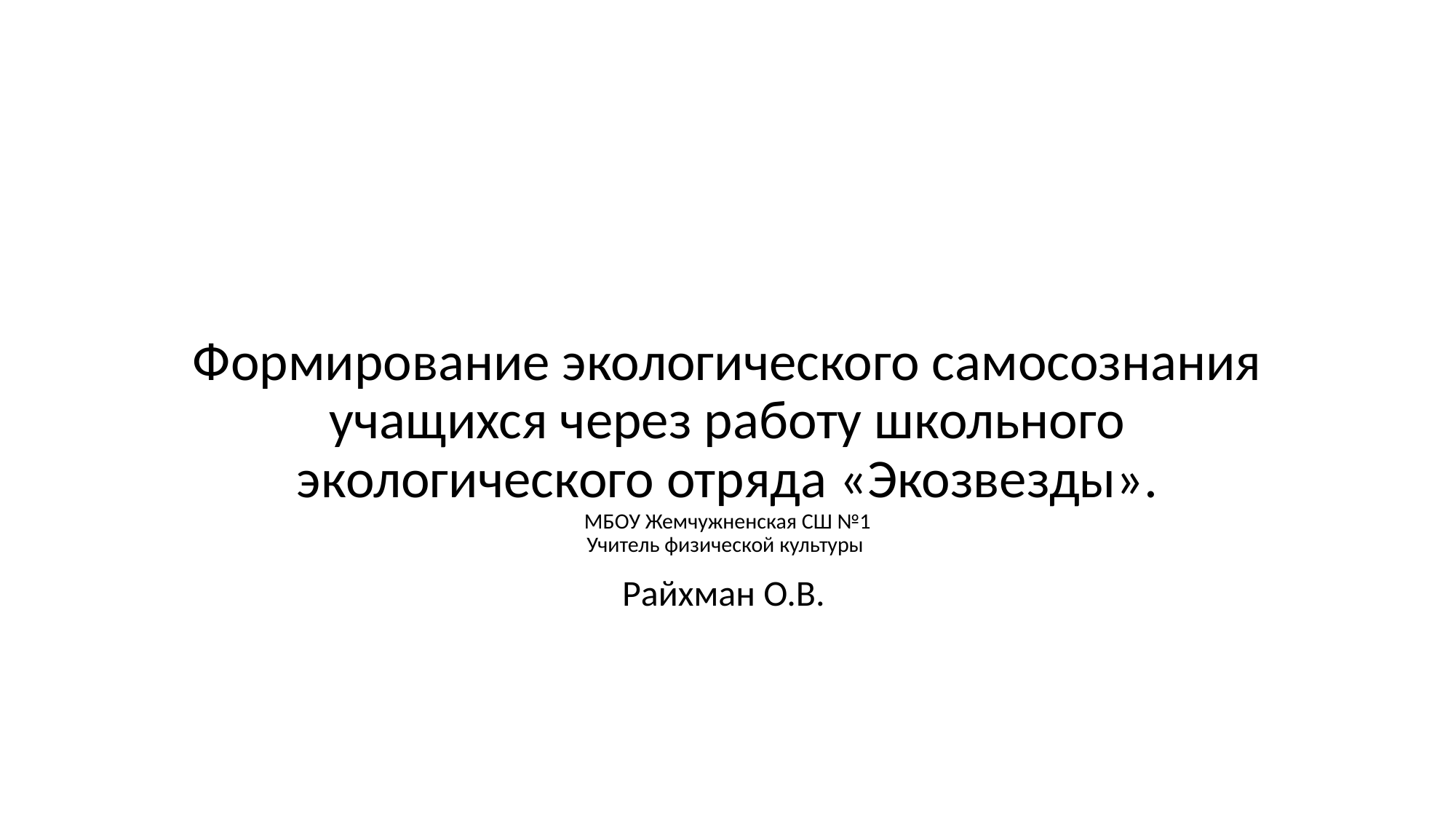

# Формирование экологического самосознания учащихся через работу школьного экологического отряда «Экозвезды». МБОУ Жемчужненская СШ №1 Учитель физической культуры

Райхман О.В.